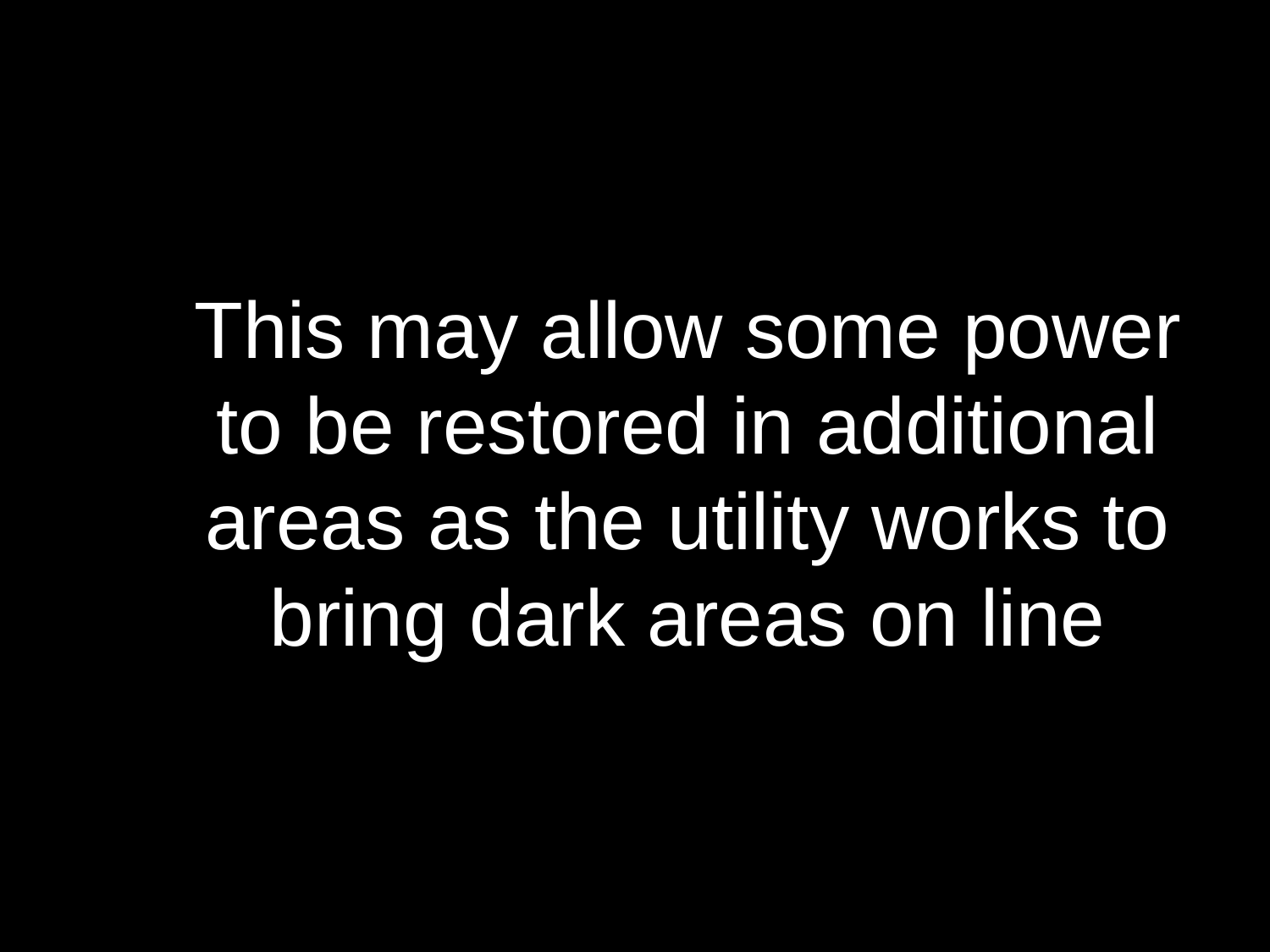

This may allow some power to be restored in additional areas as the utility works to bring dark areas on line